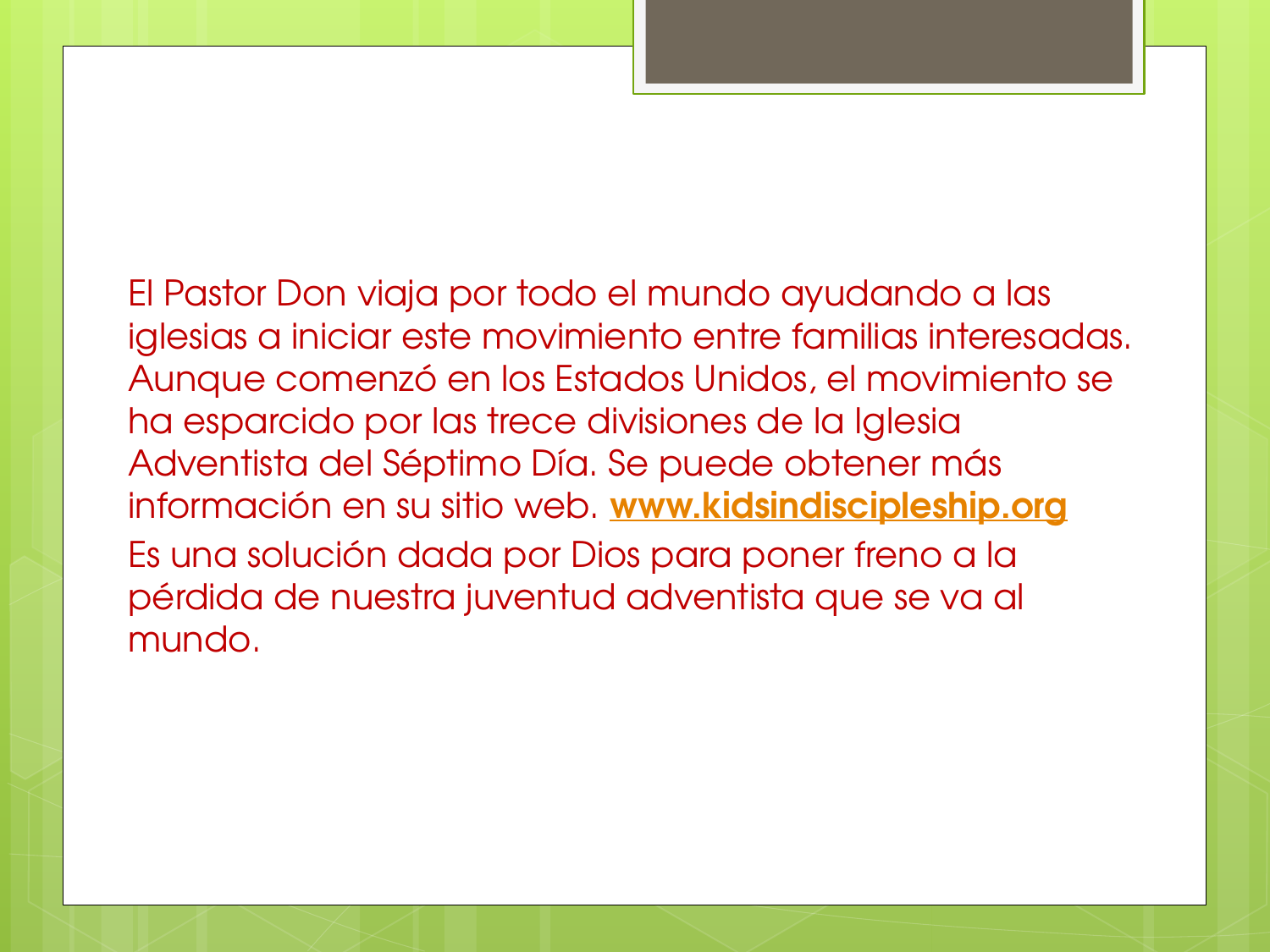

El Pastor Don viaja por todo el mundo ayudando a las iglesias a iniciar este movimiento entre familias interesadas. Aunque comenzó en los Estados Unidos, el movimiento se ha esparcido por las trece divisiones de la Iglesia Adventista del Séptimo Día. Se puede obtener más información en su sitio web. www.kidsindiscipleship.org
Es una solución dada por Dios para poner freno a la pérdida de nuestra juventud adventista que se va al mundo.